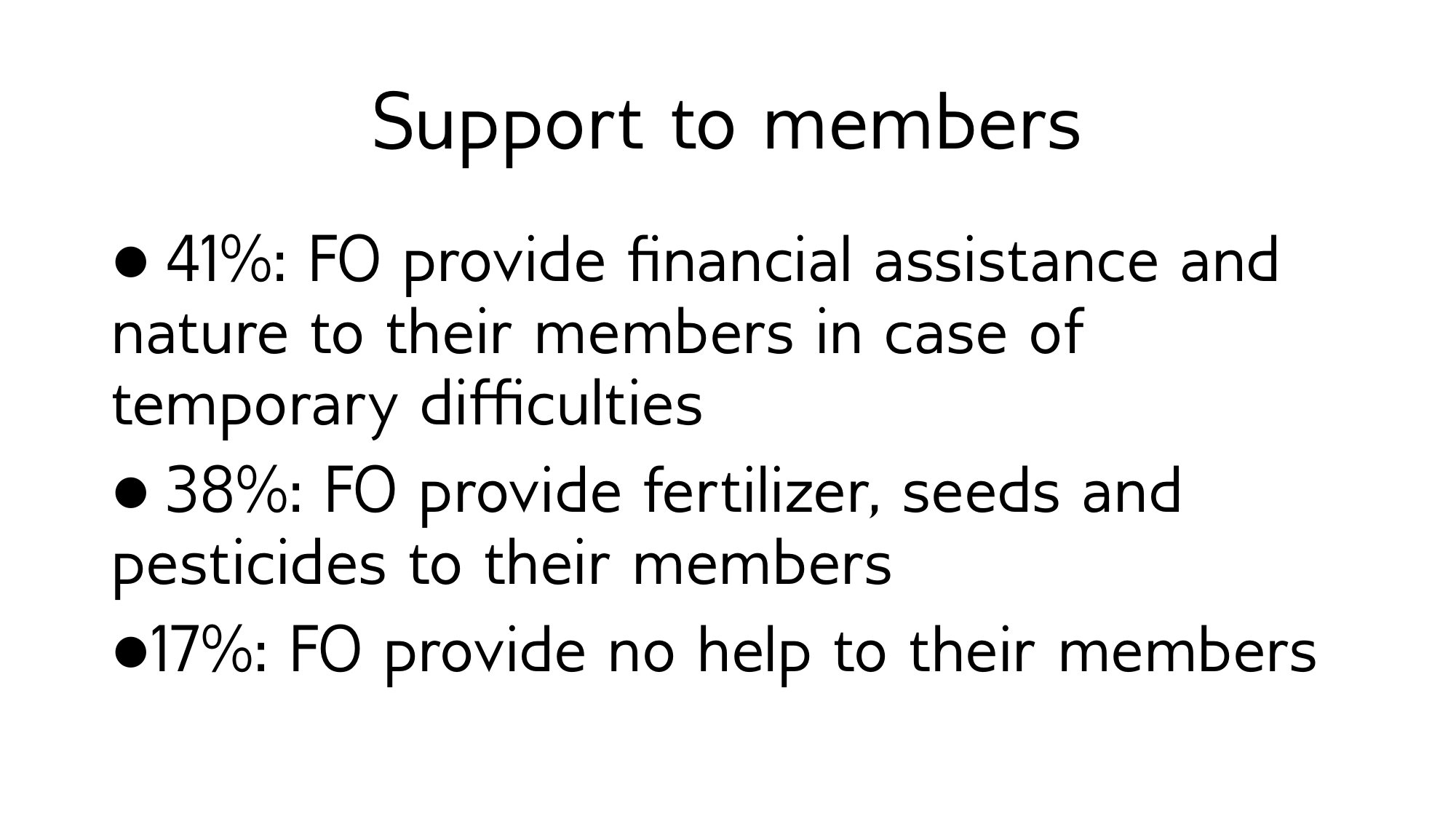

# Support to members
● 41%: FO provide financial assistance and nature to their members in case of temporary difficulties
● 38%: FO provide fertilizer, seeds and pesticides to their members
●17%: FO provide no help to their members